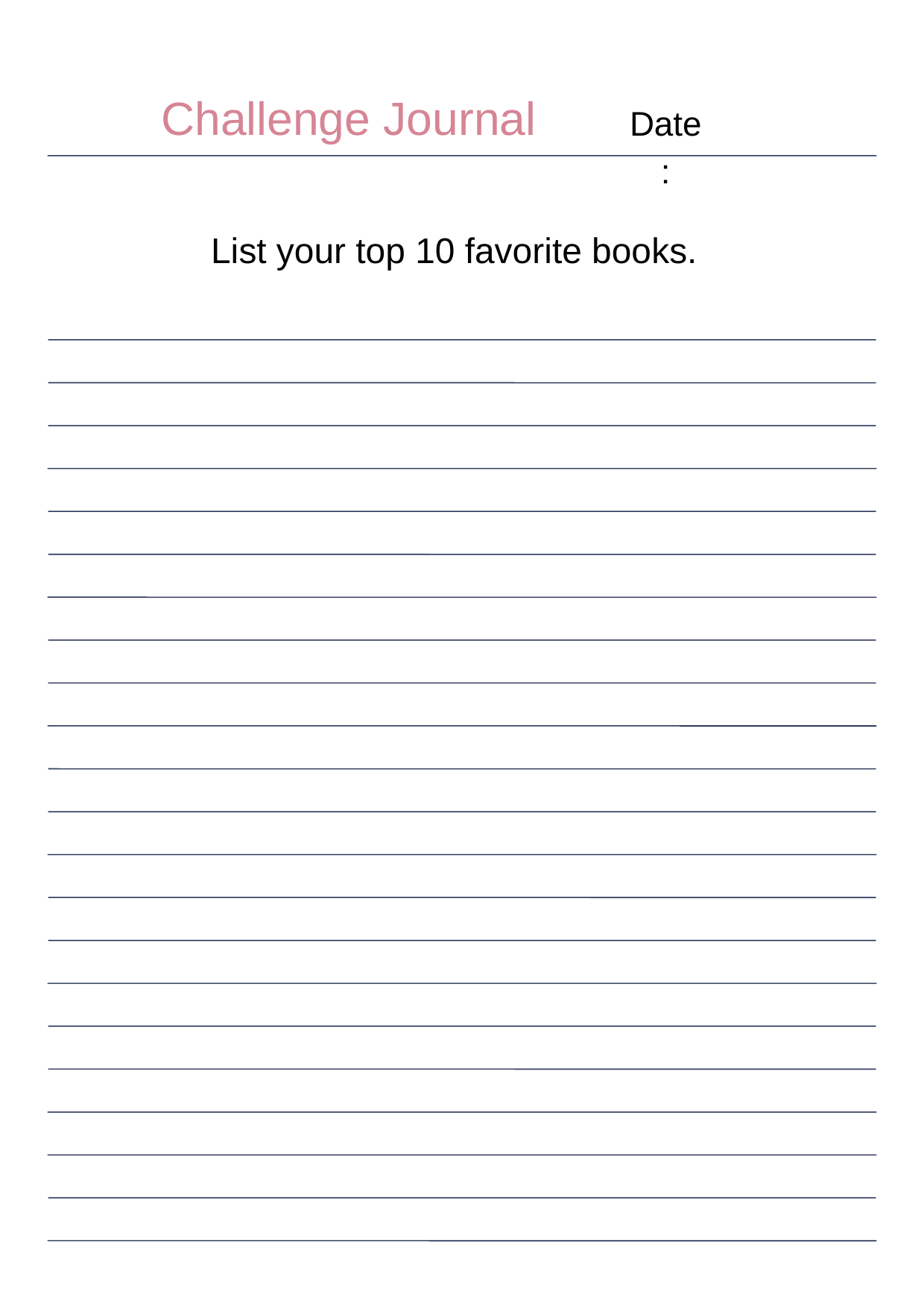

Challenge Journal
Date:

List your top 10 favorite books.